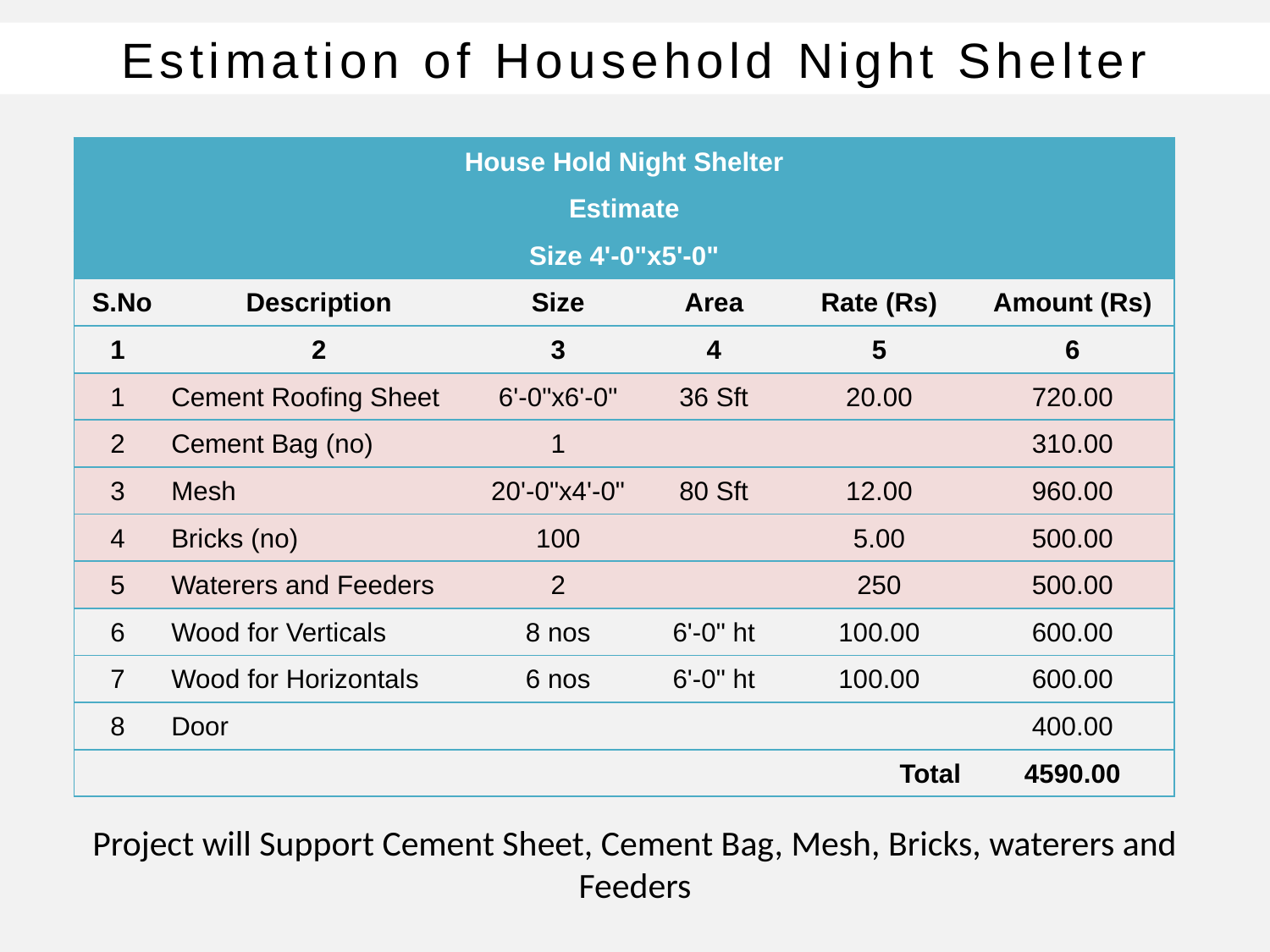

Estimation of Household Night Shelter
| House Hold Night Shelter |  |  |  |  |  |
| --- | --- | --- | --- | --- | --- |
| Estimate |  |  |  |  |  |
| Size 4'-0"x5'-0" |  |  |  |  |  |
| S.No | Description | Size | Area | Rate (Rs) | Amount (Rs) |
| 1 | 2 | 3 | 4 | 5 | 6 |
| 1 | Cement Roofing Sheet | 6'-0"x6'-0" | 36 Sft | 20.00 | 720.00 |
| 2 | Cement Bag (no) | 1 |  |  | 310.00 |
| 3 | Mesh | 20'-0"x4'-0" | 80 Sft | 12.00 | 960.00 |
| 4 | Bricks (no) | 100 |  | 5.00 | 500.00 |
| 5 | Waterers and Feeders | 2 |  | 250 | 500.00 |
| 6 | Wood for Verticals | 8 nos | 6'-0" ht | 100.00 | 600.00 |
| 7 | Wood for Horizontals | 6 nos | 6'-0" ht | 100.00 | 600.00 |
| 8 | Door |  |  |  | 400.00 |
|  |  |  |  | Total | 4590.00 |
Project will Support Cement Sheet, Cement Bag, Mesh, Bricks, waterers and Feeders